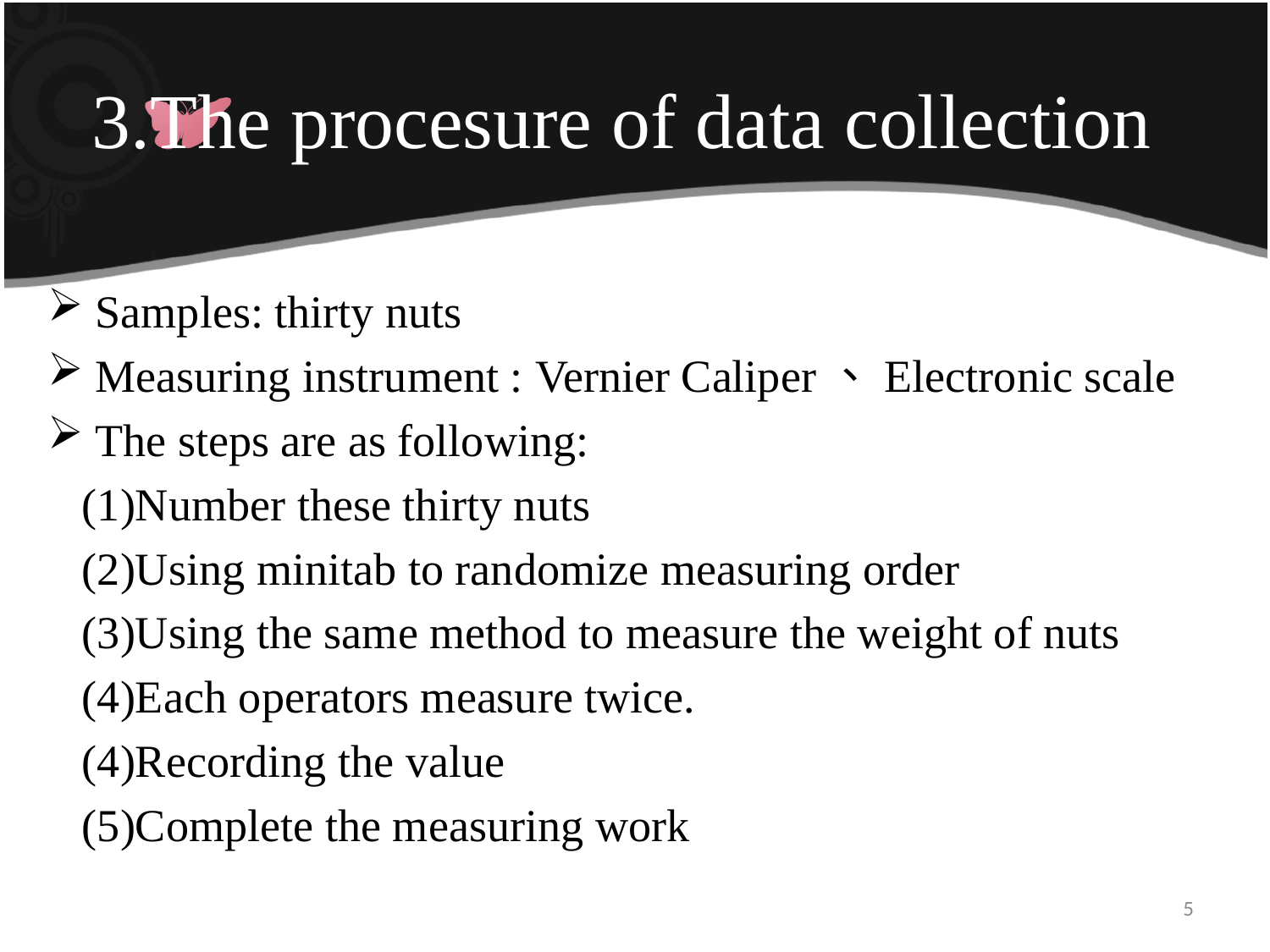

# 3.The procesure of data collection
Samples: thirty nuts
Measuring instrument : Vernier Caliper、Electronic scale
The steps are as following:
   (1)Number these thirty nuts
   (2)Using minitab to randomize measuring order
   (3)Using the same method to measure the weight of nuts
   (4)Each operators measure twice.
   (4)Recording the value
   (5)Complete the measuring work
5